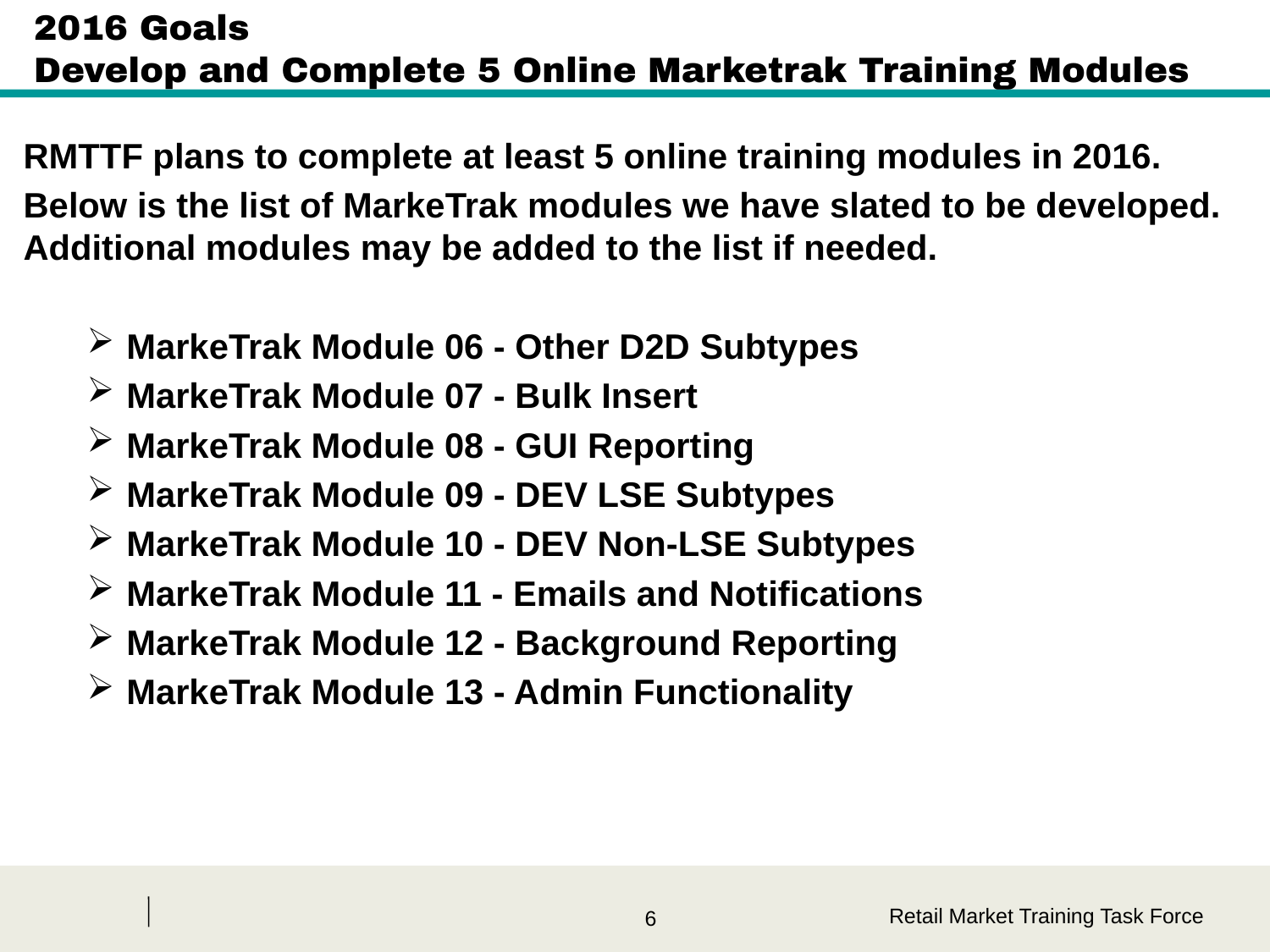

# 2016 Goals Develop and Complete 5 Online Marketrak Training Modules
RMTTF plans to complete at least 5 online training modules in 2016.
Below is the list of MarkeTrak modules we have slated to be developed. Additional modules may be added to the list if needed.

MarkeTrak Module 06 - Other D2D Subtypes
MarkeTrak Module 07 - Bulk Insert
MarkeTrak Module 08 - GUI Reporting
MarkeTrak Module 09 - DEV LSE Subtypes
MarkeTrak Module 10 - DEV Non-LSE Subtypes
MarkeTrak Module 11 - Emails and Notifications
MarkeTrak Module 12 - Background Reporting
MarkeTrak Module 13 - Admin Functionality
Retail Market Training Task Force